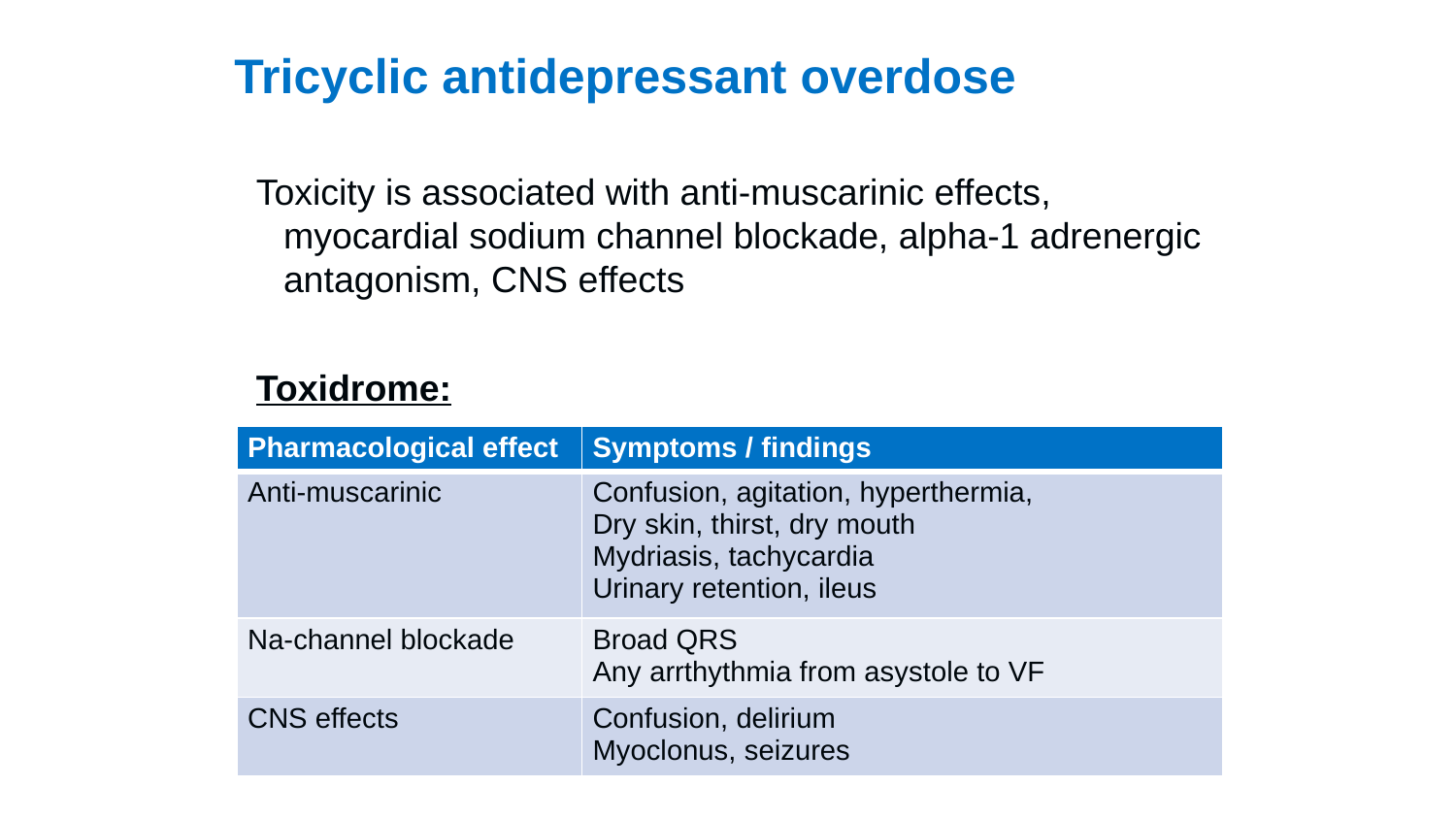

# Tricyclic antidepressant overdose
Toxicity is associated with anti-muscarinic effects, myocardial sodium channel blockade, alpha-1 adrenergic antagonism, CNS effects

Toxidrome:

| Pharmacological effect | Symptoms / findings |
| --- | --- |
| Anti-muscarinic | Confusion, agitation, hyperthermia, Dry skin, thirst, dry mouth Mydriasis, tachycardia Urinary retention, ileus |
| Na-channel blockade | Broad QRS Any arrthythmia from asystole to VF |
| CNS effects | Confusion, delirium Myoclonus, seizures |